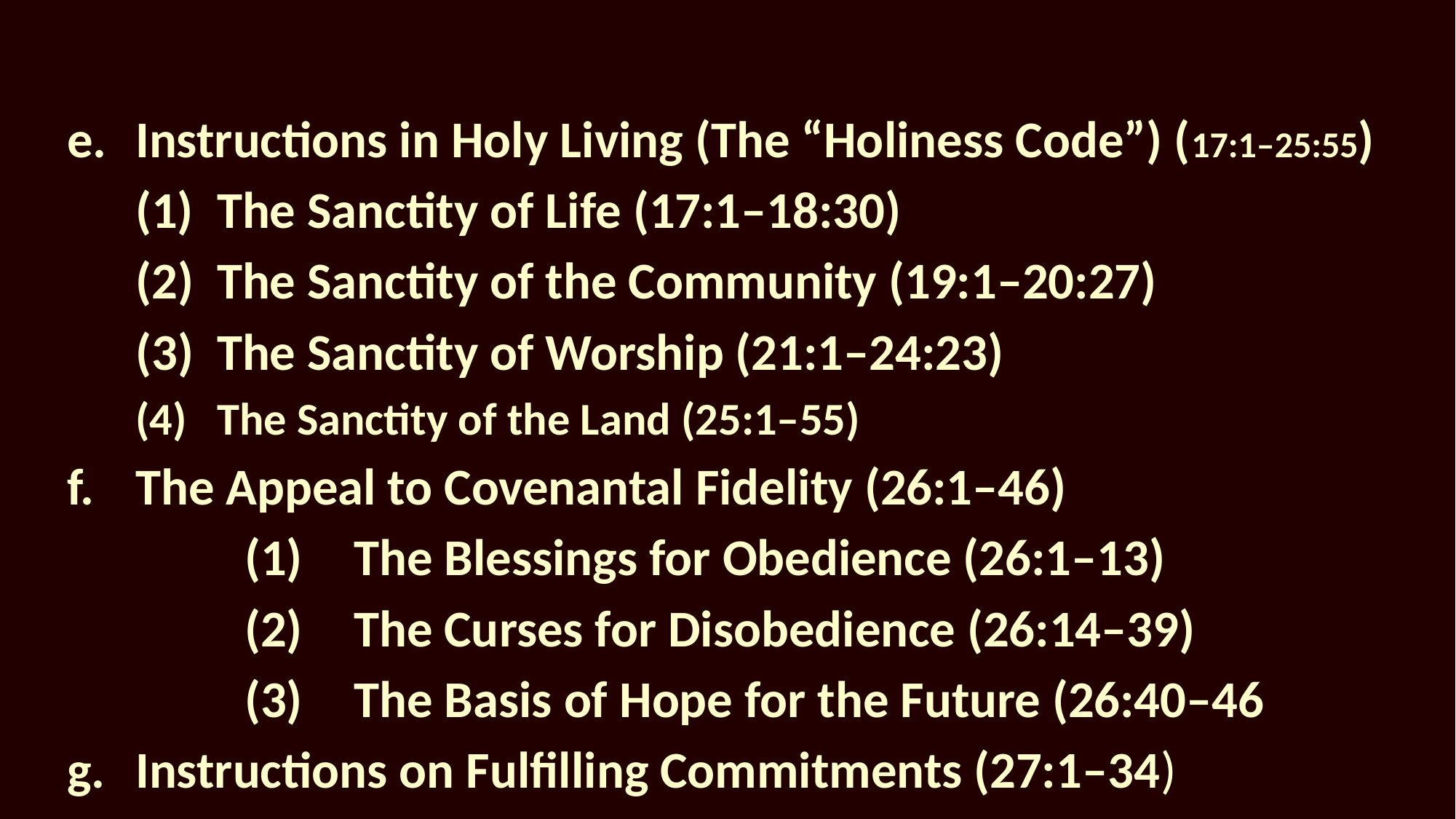

e.	Instructions in Holy Living (The “Holiness Code”) (17:1–25:55)
(1)	The Sanctity of Life (17:1–18:30)
The Sanctity of the Community (19:1–20:27)
The Sanctity of Worship (21:1–24:23)
The Sanctity of the Land (25:1–55)
f.	The Appeal to Covenantal Fidelity (26:1–46)
		(1)	The Blessings for Obedience (26:1–13)
		(2)	The Curses for Disobedience (26:14–39)
		(3)	The Basis of Hope for the Future (26:40–46
g.	Instructions on Fulfilling Commitments (27:1–34)